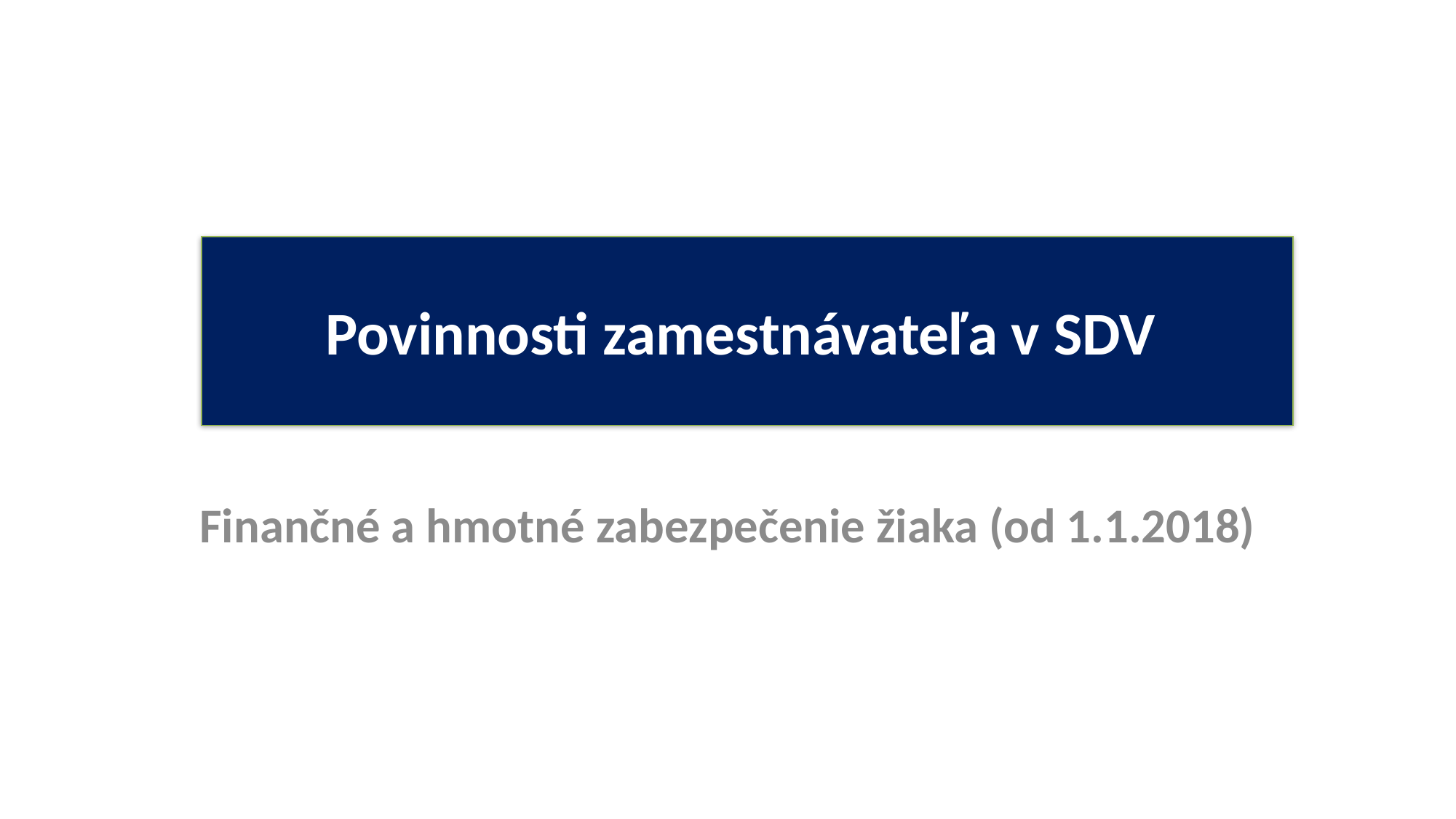

# Povinnosti zamestnávateľa v SDV
Finančné a hmotné zabezpečenie žiaka (od 1.1.2018)